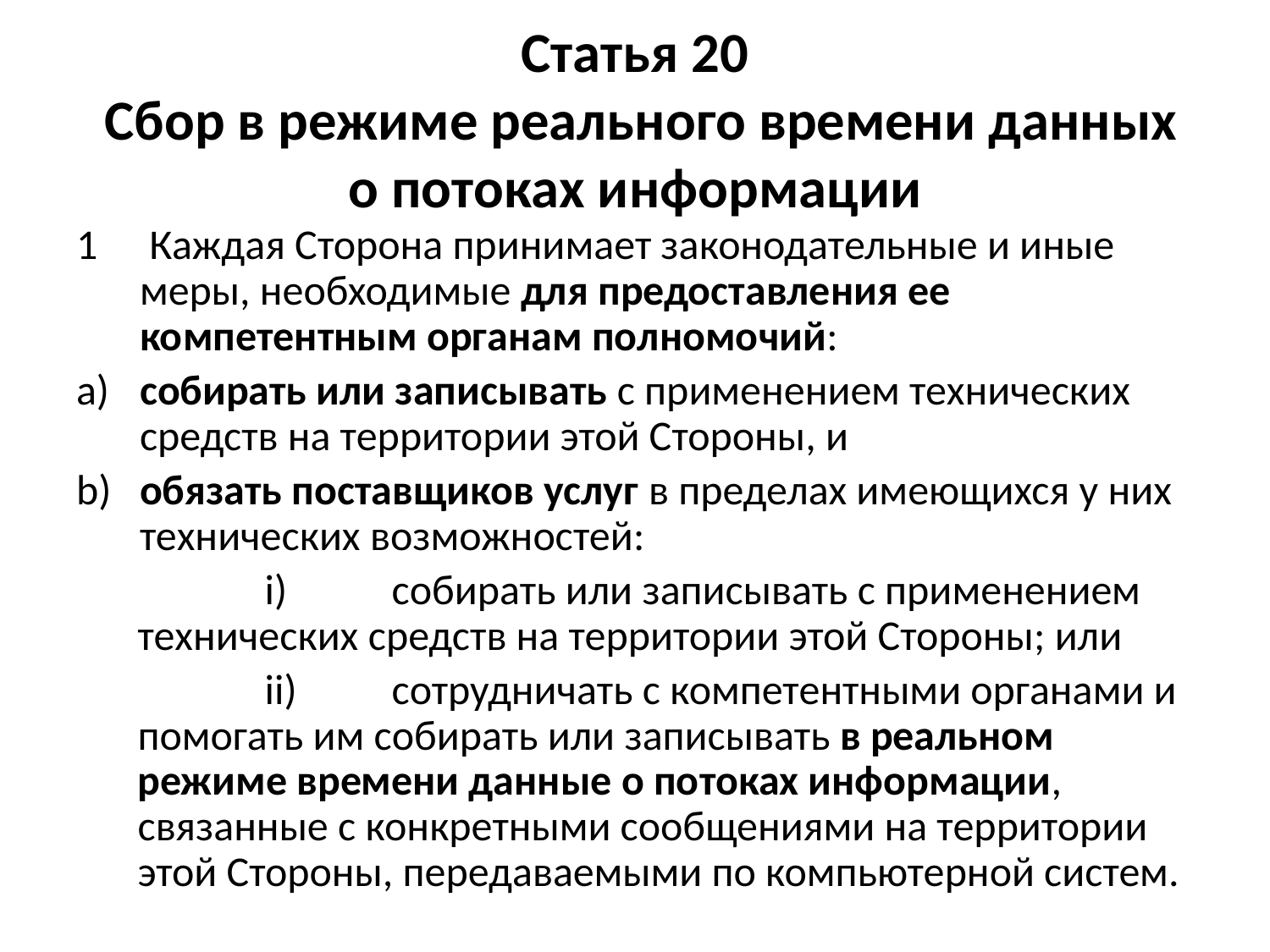

# Статья 20 Сбор в режиме реального времени данных о потоках информации
1	 Каждая Сторона принимает законодательные и иные меры, необходимые для предоставления ее компетентным органам полномочий:
a)	собирать или записывать с применением технических средств на территории этой Стороны, и
b)	обязать поставщиков услуг в пределах имеющихся у них технических возможностей:
		i)	собирать или записывать с применением технических средств на территории этой Стороны; или
		ii)	сотрудничать с компетентными органами и помогать им собирать или записывать в реальном режиме времени данные о потоках информации, связанные с конкретными сообщениями на территории этой Стороны, передаваемыми по компьютерной систем.